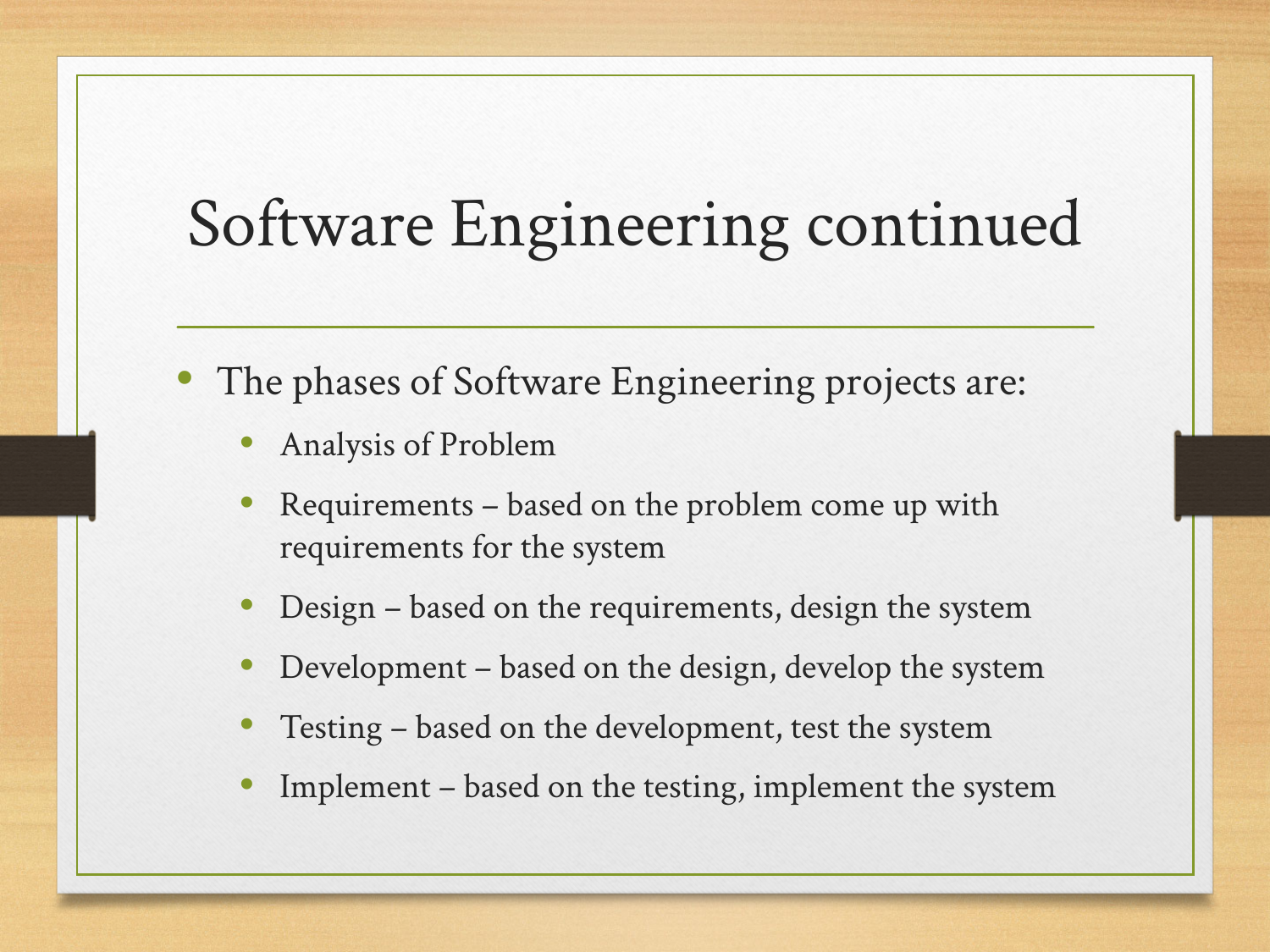

# Software Engineering continued
The phases of Software Engineering projects are:
Analysis of Problem
Requirements – based on the problem come up with requirements for the system
Design – based on the requirements, design the system
Development – based on the design, develop the system
Testing – based on the development, test the system
Implement – based on the testing, implement the system